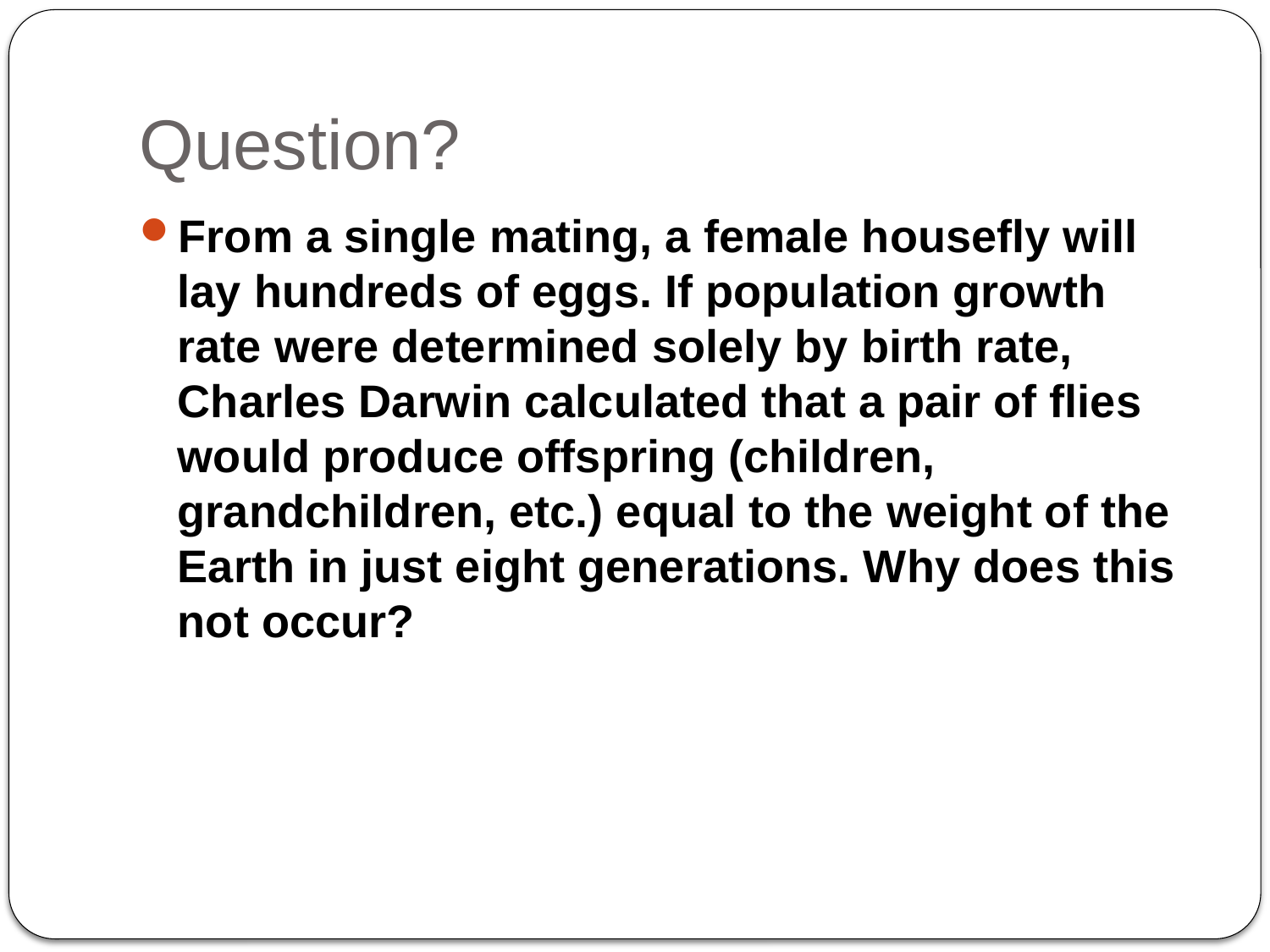

# Question?
From a single mating, a female housefly will lay hundreds of eggs. If population growth rate were determined solely by birth rate, Charles Darwin calculated that a pair of flies would produce offspring (children, grandchildren, etc.) equal to the weight of the Earth in just eight generations. Why does this not occur?